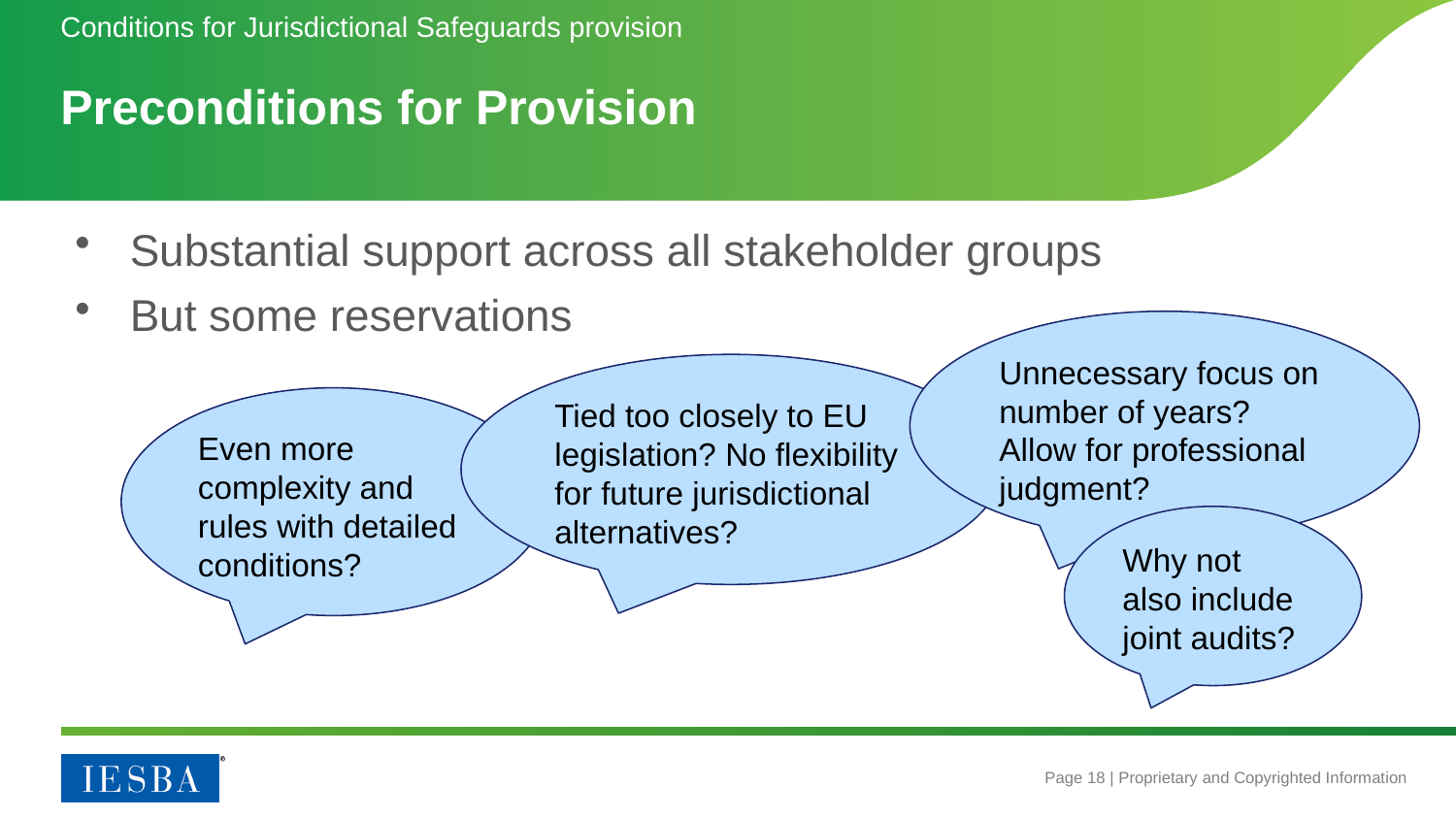

Conditions for Jurisdictional Safeguards provision
# Preconditions for Provision
Substantial support across all stakeholder groups
But some reservations
Unnecessary focus on number of years? Allow for professional judgment?
Tied too closely to EU legislation? No flexibility for future jurisdictional alternatives?
Even more complexity and rules with detailed conditions?
Why not also include joint audits?